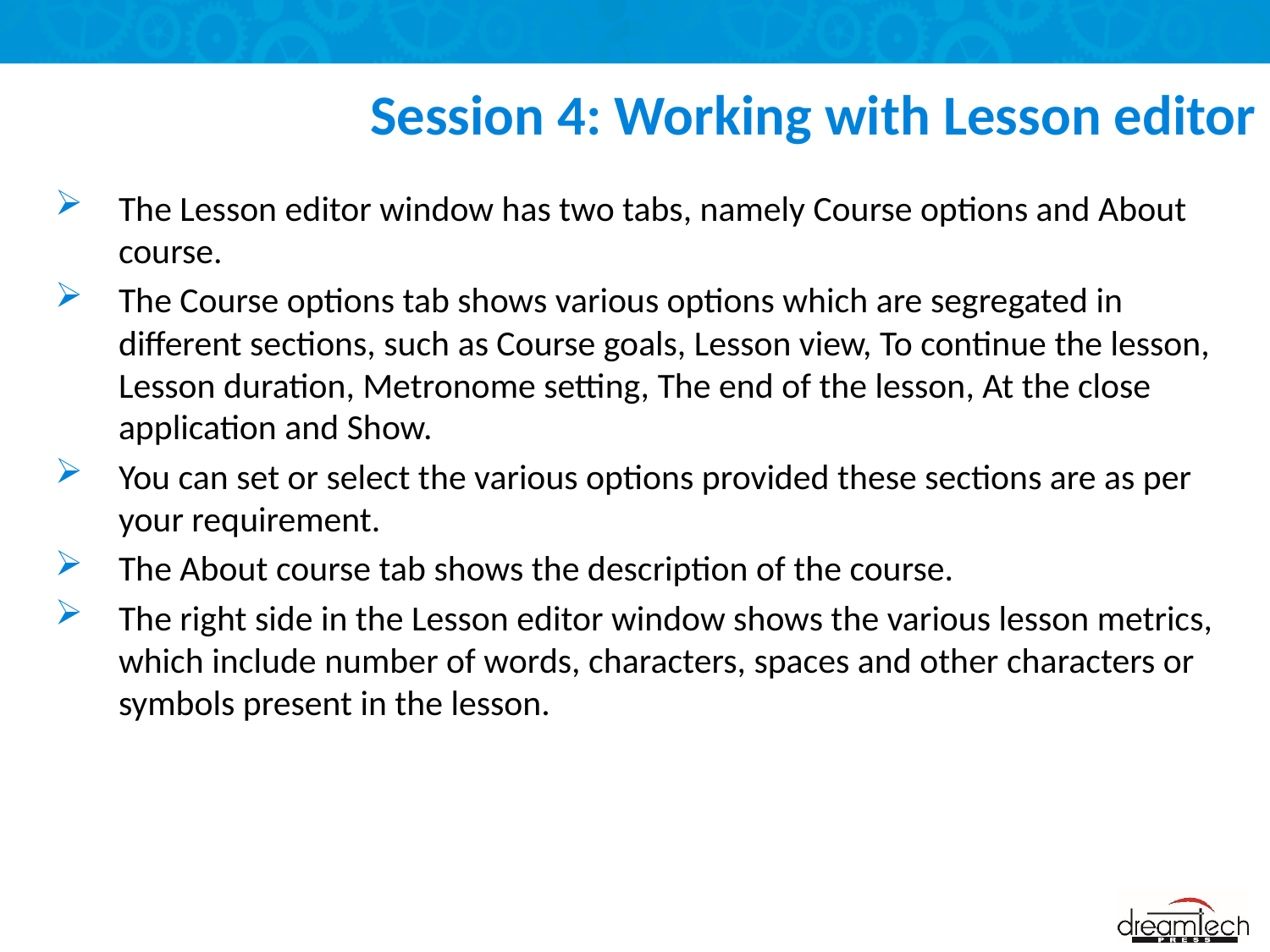

# Session 4: Working with Lesson editor
The Lesson editor window has two tabs, namely Course options and About course.
The Course options tab shows various options which are segregated in different sections, such as Course goals, Lesson view, To continue the lesson, Lesson duration, Metronome setting, The end of the lesson, At the close application and Show.
You can set or select the various options provided these sections are as per your requirement.
The About course tab shows the description of the course.
The right side in the Lesson editor window shows the various lesson metrics, which include number of words, characters, spaces and other characters or symbols present in the lesson.